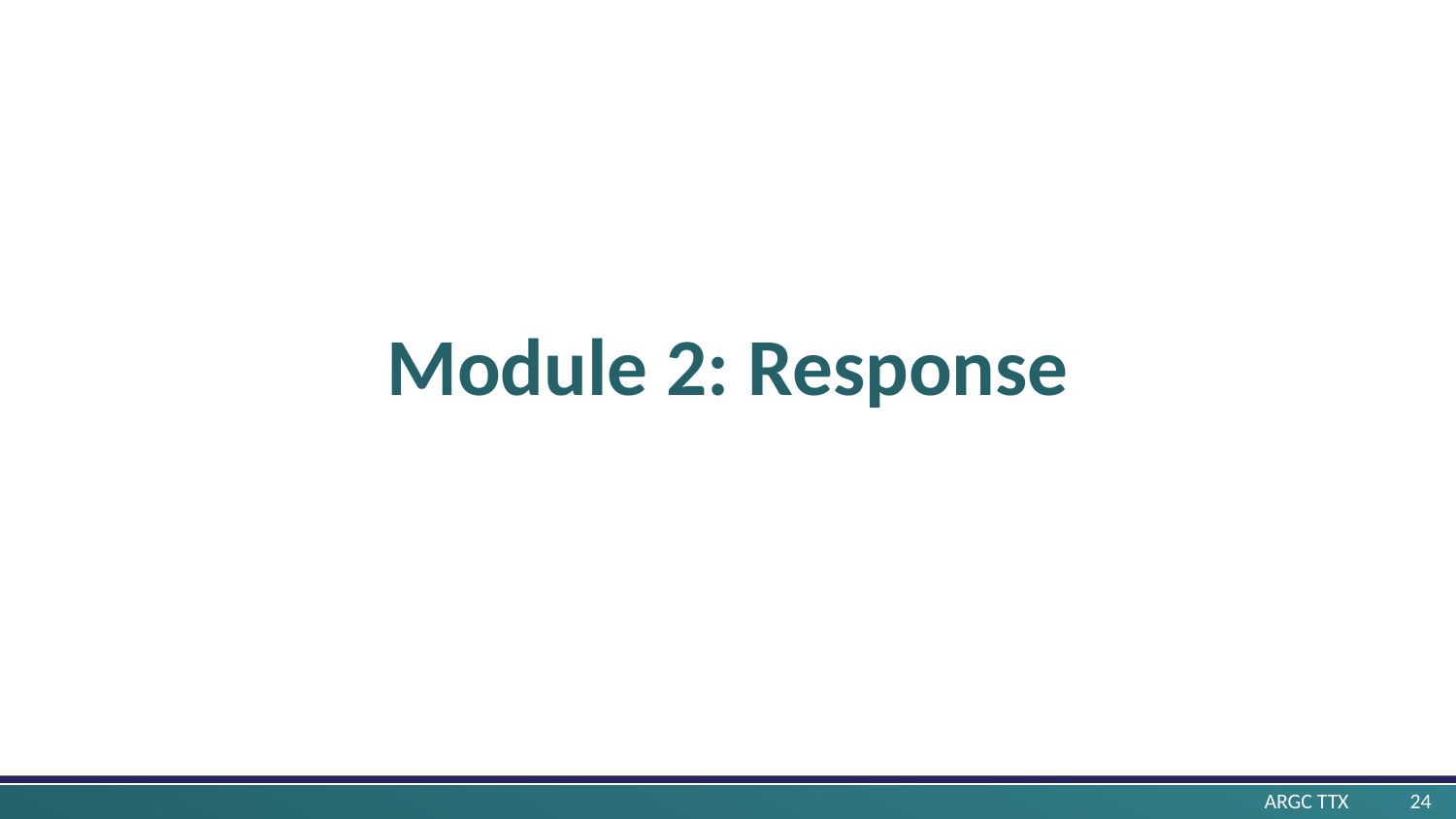

# Module 2: Response
ARGC TTX 	24